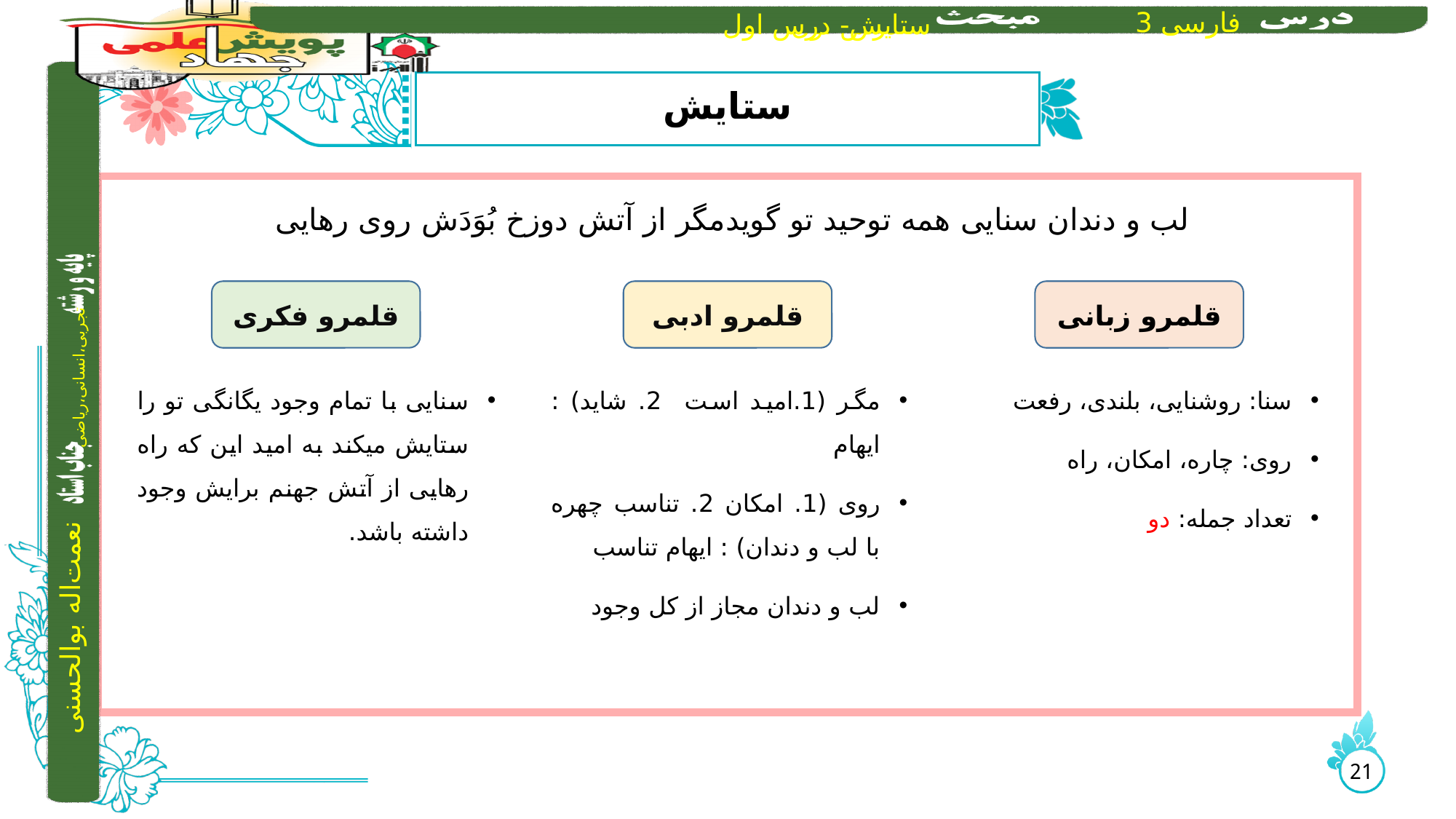

# ستایش
لب و دندان سنایی همه توحید تو گوید	مگر از آتش دوزخ بُوَدَش روی رهایی
سنایی با تمام وجود یگانگی تو را ستایش می­کند به امید این که راه رهایی از آتش جهنم برایش وجود داشته­ باشد.
مگر (1.امید است  2. شاید) : ایهام
روی (1. امکان 2. تناسب چهره با لب و دندان) : ایهام تناسب
لب و دندان مجاز از کل وجود

سنا: روشنایی، بلندی، رفعت
روی: چاره، امکان، راه
تعداد جمله: دو